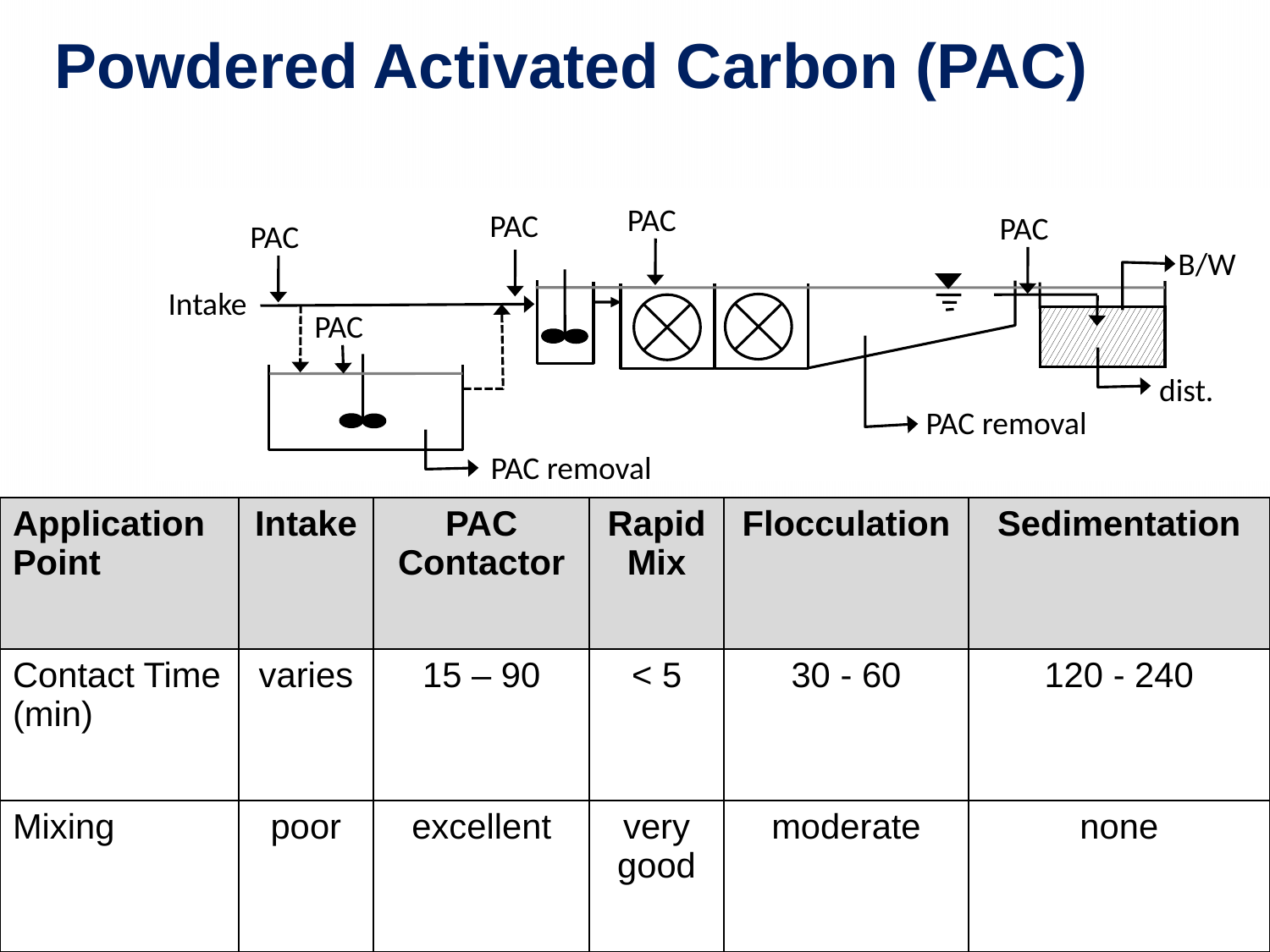

Powdered Activated Carbon (PAC)

PAC
PAC
PAC
PAC
B/W

Intake

PAC

dist.

PAC removal

PAC removal
| Application Point | Intake | PAC Contactor | Rapid Mix | Flocculation | Sedimentation |
| --- | --- | --- | --- | --- | --- |
| Contact Time (min) | varies | 15 – 90 | < 5 | 30 - 60 | 120 - 240 |
| Mixing | poor | excellent | very good | moderate | none |